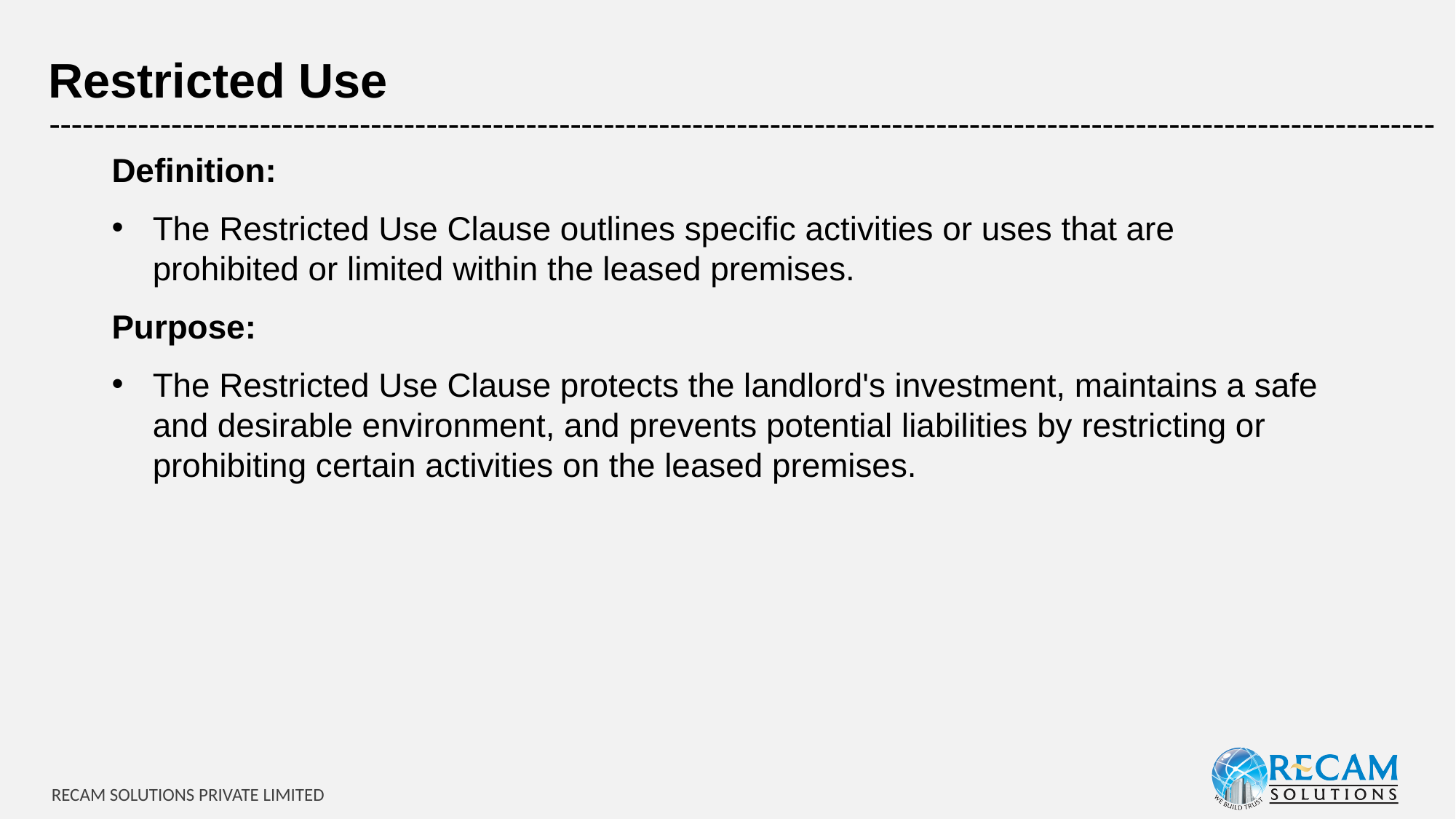

Restricted Use
-----------------------------------------------------------------------------------------------------------------------------
Definition:
The Restricted Use Clause outlines specific activities or uses that are prohibited or limited within the leased premises.
Purpose:
The Restricted Use Clause protects the landlord's investment, maintains a safe and desirable environment, and prevents potential liabilities by restricting or prohibiting certain activities on the leased premises.
RECAM SOLUTIONS PRIVATE LIMITED